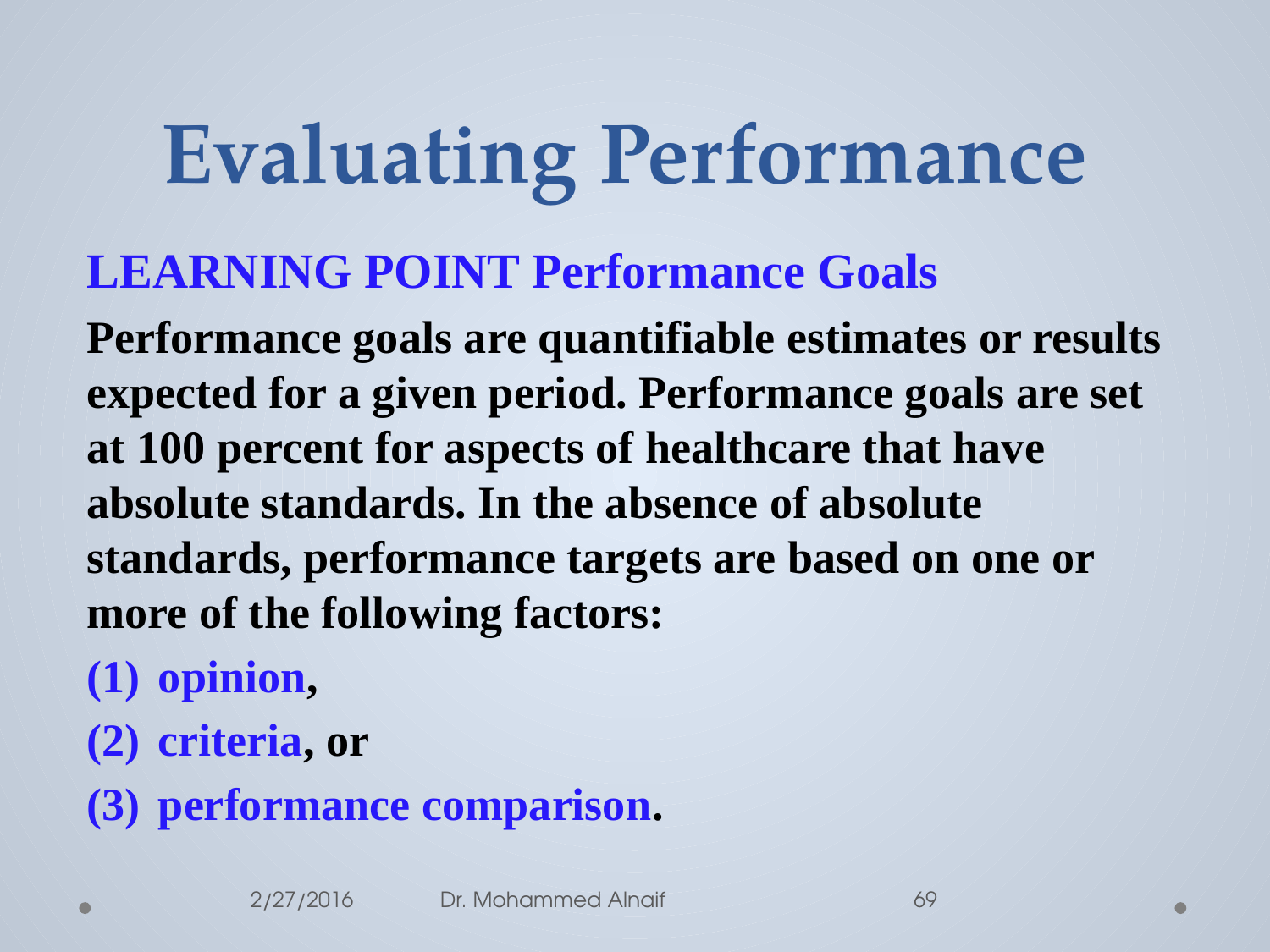

# Evaluating Performance
LEARNING POINT Performance Goals
Performance goals are quantifiable estimates or results expected for a given period. Performance goals are set at 100 percent for aspects of healthcare that have absolute standards. In the absence of absolute standards, performance targets are based on one or more of the following factors:
opinion,
criteria, or
performance comparison.

2/27/2016
Dr. Mohammed Alnaif
69